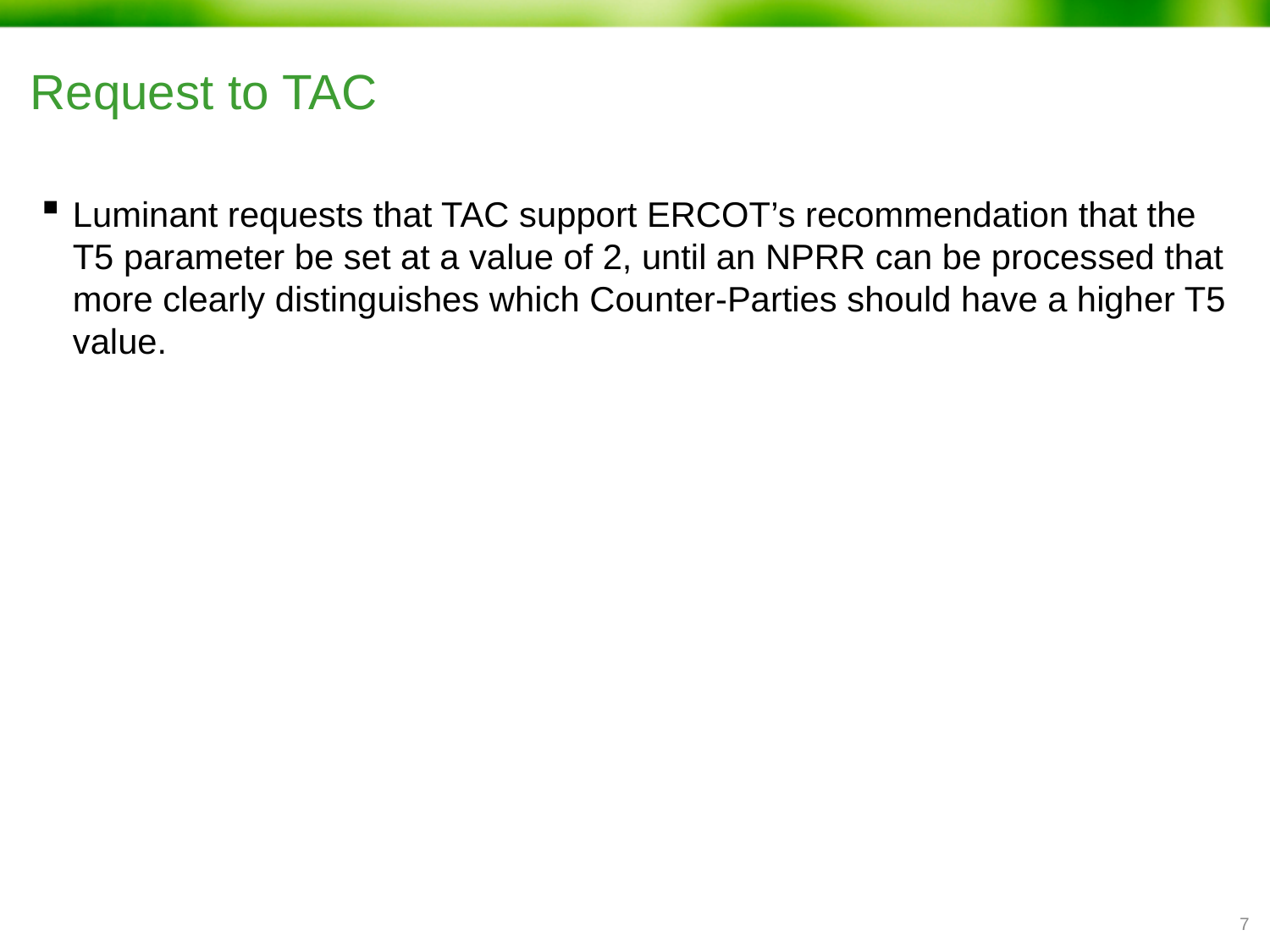

# Request to TAC
Luminant requests that TAC support ERCOT’s recommendation that the T5 parameter be set at a value of 2, until an NPRR can be processed that more clearly distinguishes which Counter-Parties should have a higher T5 value.
7